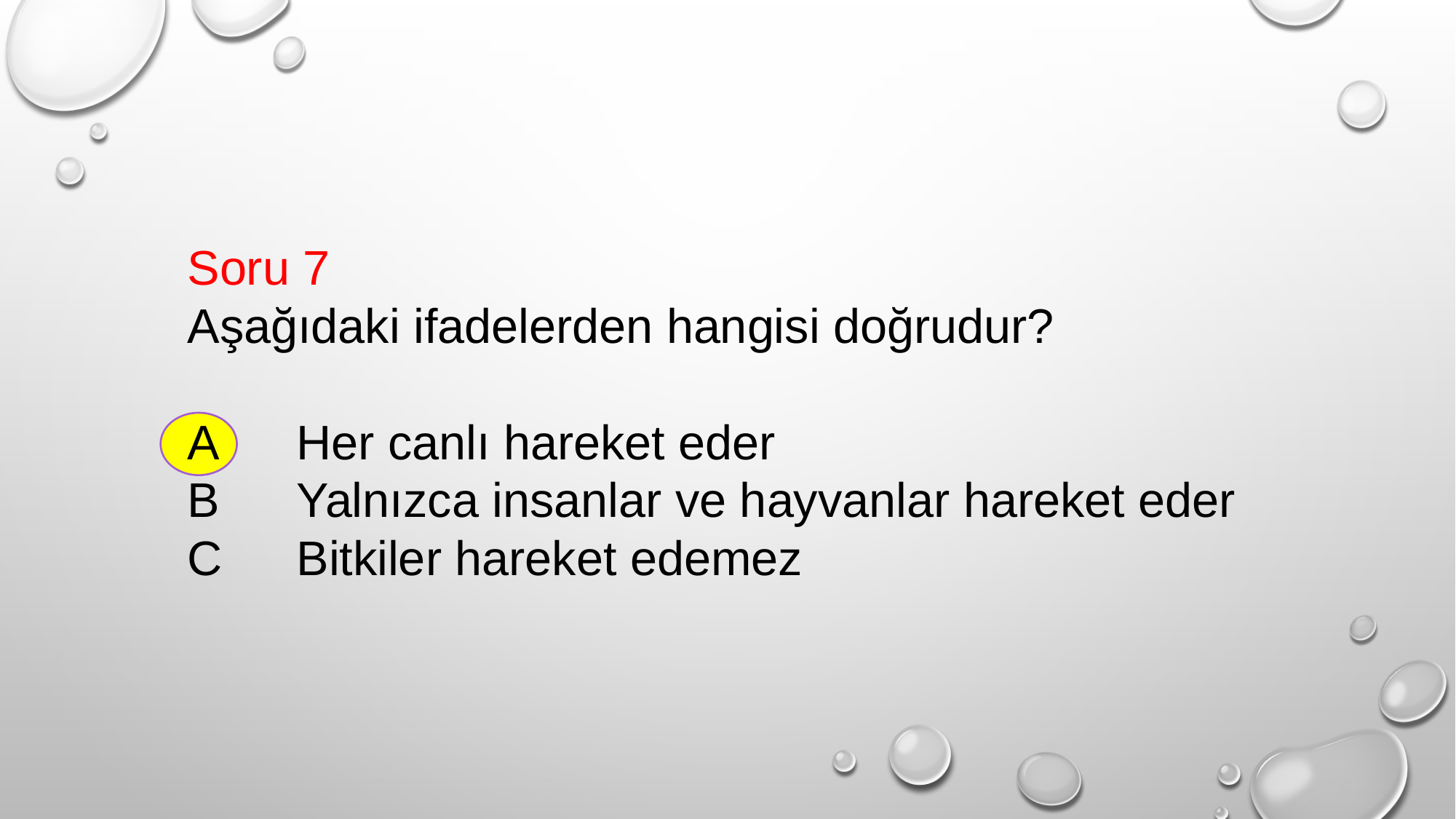

Soru 7
Aşağıdaki ifadelerden hangisi doğrudur?

A	Her canlı hareket eder
B	Yalnızca insanlar ve hayvanlar hareket eder
C	Bitkiler hareket edemez